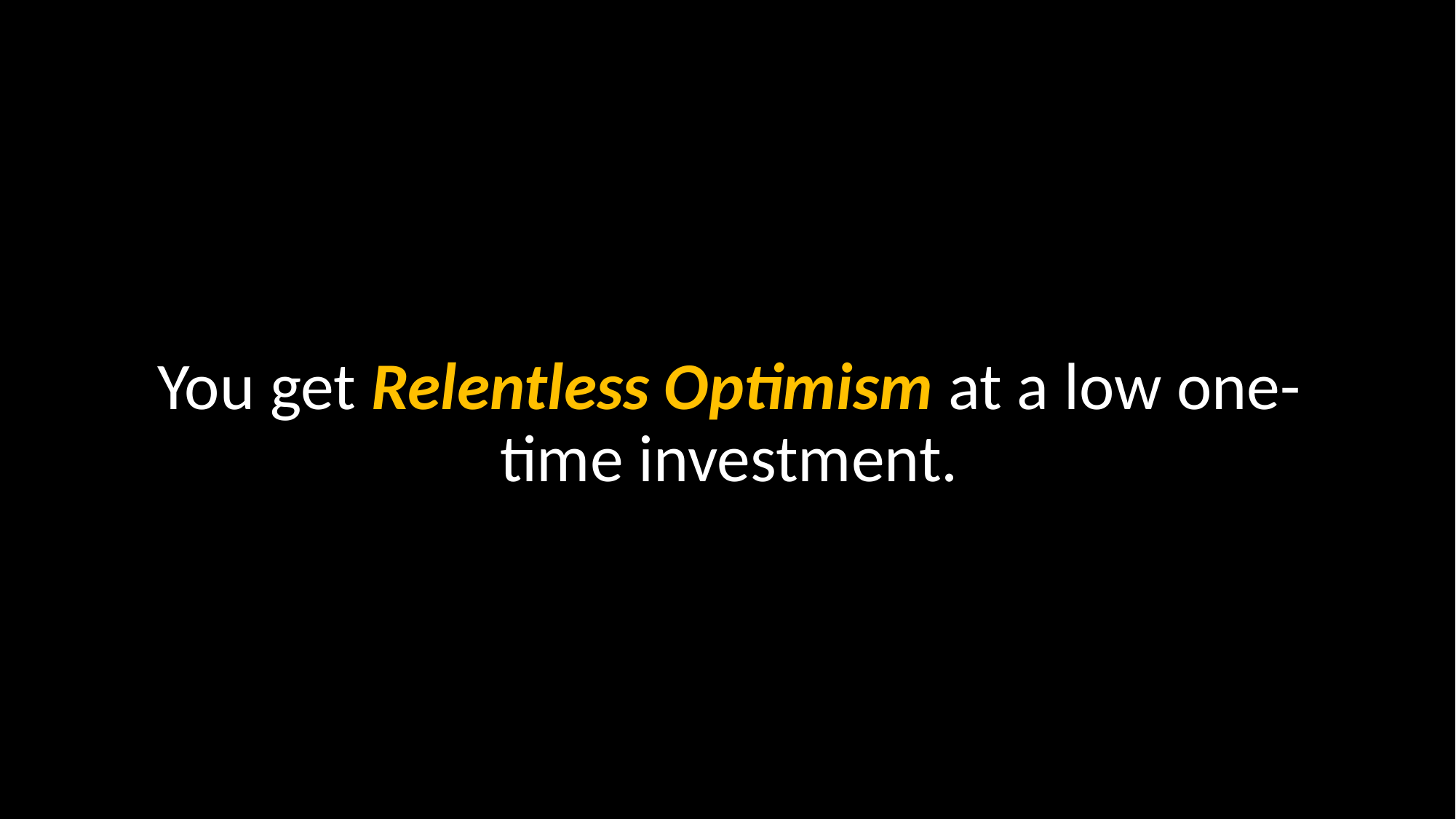

You get Relentless Optimism at a low one-time investment.